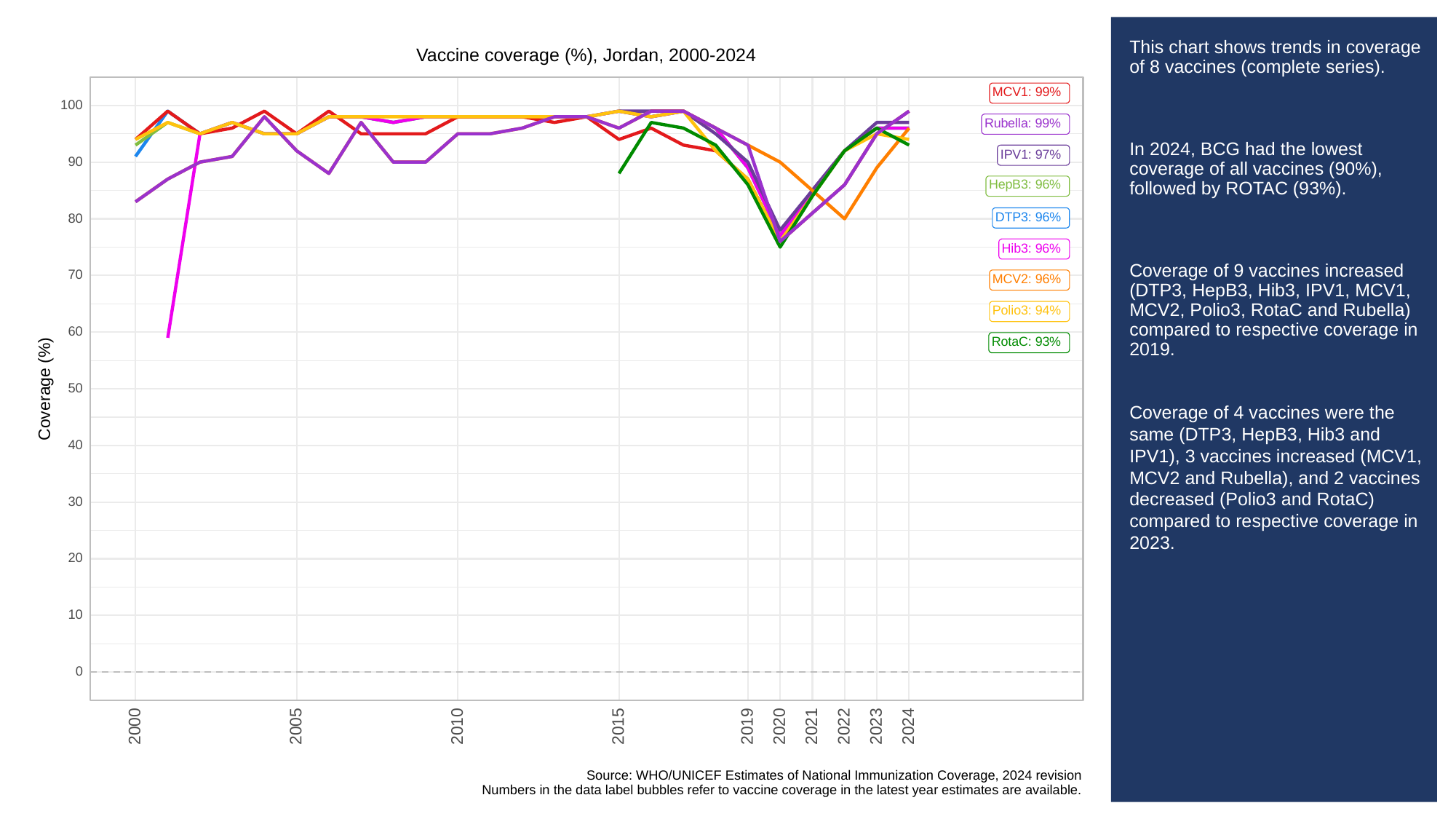

# This chart shows trends in coverage of 8 vaccines (complete series).

In 2024, BCG had the lowest coverage of all vaccines (90%), followed by ROTAC (93%).

Coverage of 9 vaccines increased (DTP3, HepB3, Hib3, IPV1, MCV1, MCV2, Polio3, RotaC and Rubella) compared to respective coverage in 2019.

Coverage of 4 vaccines were the same (DTP3, HepB3, Hib3 and IPV1), 3 vaccines increased (MCV1, MCV2 and Rubella), and 2 vaccines decreased (Polio3 and RotaC) compared to respective coverage in 2023.

Vaccine coverage (%), Jordan, 2000-2024

MCV1: 99%

100

Rubella: 99%

IPV1: 97%
90

HepB3: 96%

DTP3: 96%
80

Hib3: 96%

70
MCV2: 96%

Polio3: 94%
60

RotaC: 93%

Coverage (%)
50

40

30

20

10

0

2023
2000
2005
2010
2015
2019
2020
2021
2022
2024
Source: WHO/UNICEF Estimates of National Immunization Coverage, 2024 revision
Numbers in the data label bubbles refer to vaccine coverage in the latest year estimates are available.